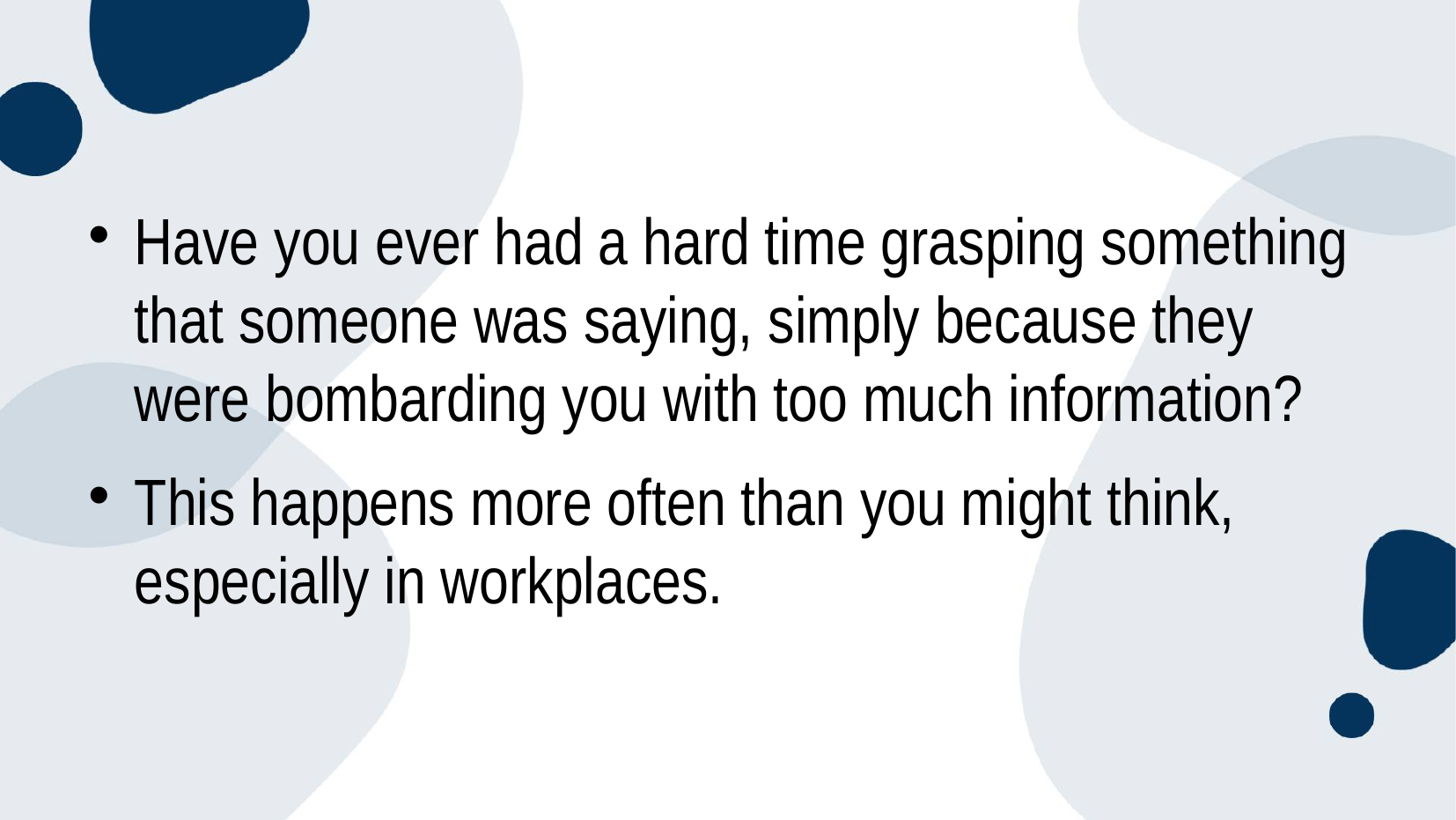

#
Have you ever had a hard time grasping something that someone was saying, simply because they were bombarding you with too much information?
This happens more often than you might think, especially in workplaces.